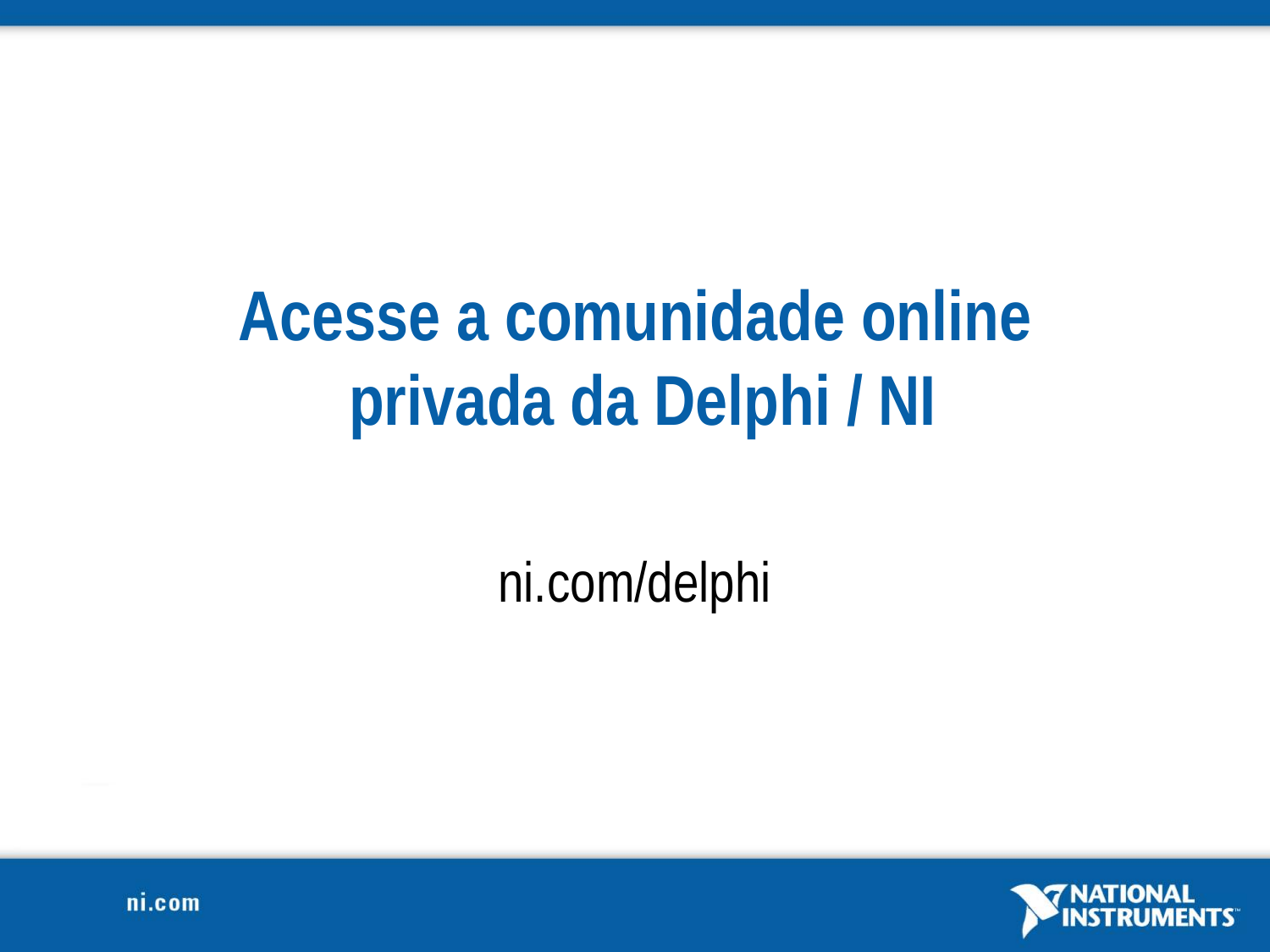

# Acesse a comunidade online privada da Delphi / NI
ni.com/delphi